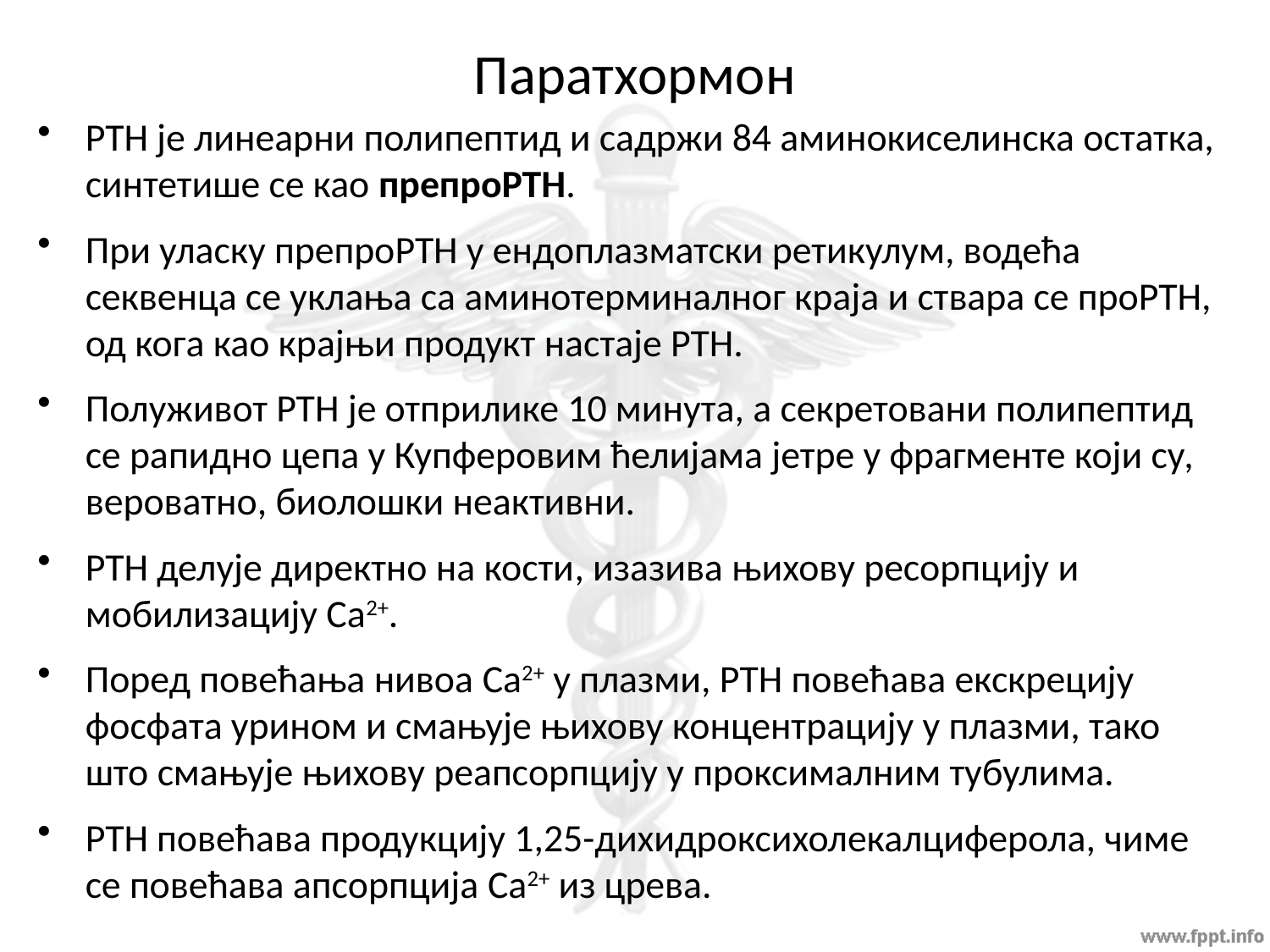

# Паратхормон
PTH је линеарни полипептид и садржи 84 аминокиселинска остатка, синтетише се као препроPTH.

При уласку препроPTH у ендоплазматски ретикулум, водећа секвенца се уклања са аминотерминалног краја и ствара се проPTH, од кога као крајњи продукт настаје PTH.

Полуживот PTH је отприлике 10 минута, а секретовани полипептид се рапидно цепа у Купферовим ћелијама јетре у фрагменте који су, вероватно, биолошки неактивни.

PTH делује директно на кости, изазива њихову ресорпцију и мобилизацију Ca2+.

Поред повећања нивоа Ca2+ у плазми, PTH повећава екскрецију фосфата урином и смањује њихову концентрацију у плазми, тако што смањује њихову реапсорпцију у проксималним тубулима.

PTH повећава продукцију 1,25-дихидроксихолекалциферола, чиме се повећава апсорпција Ca2+ из црева.